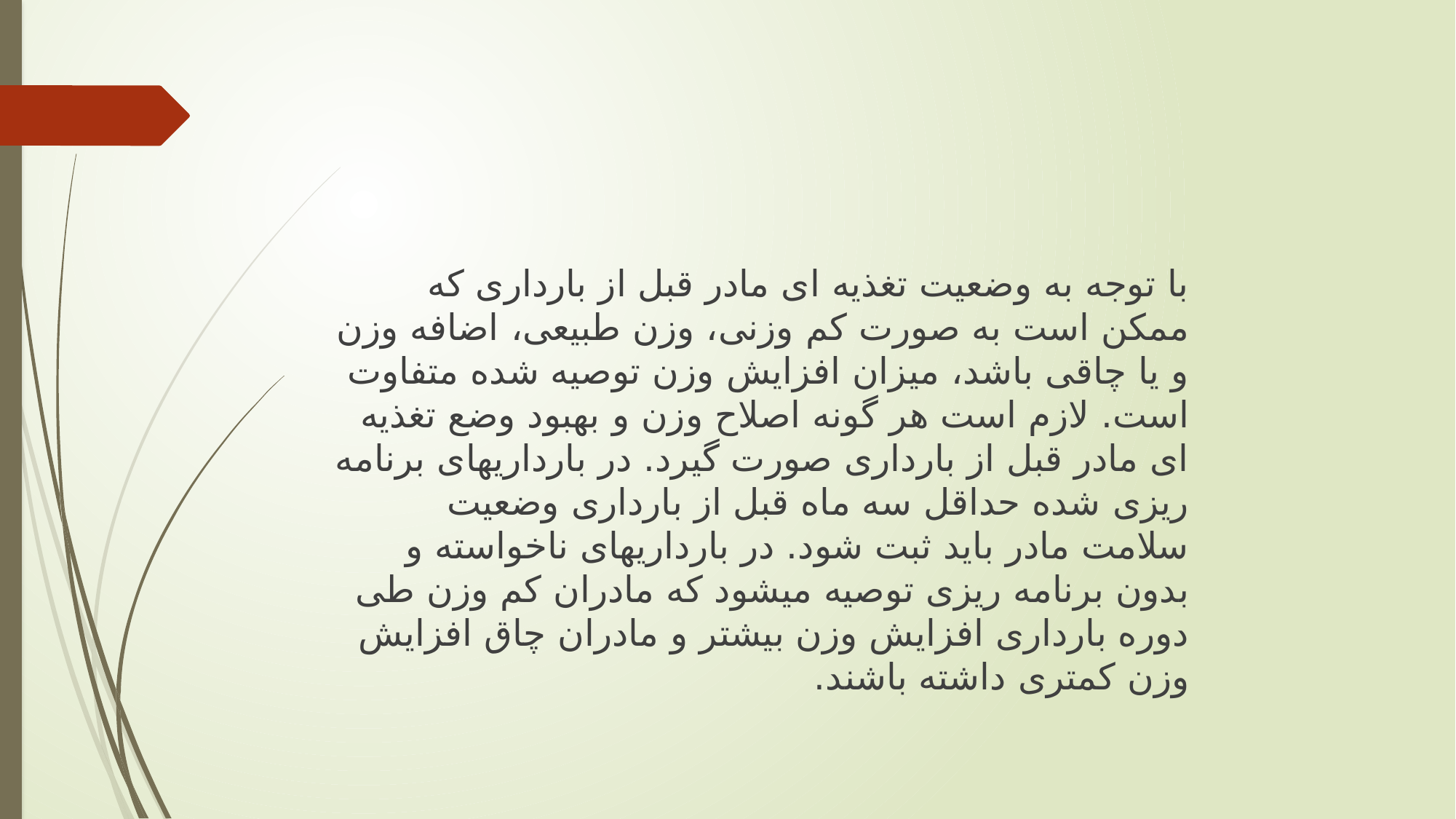

با توجه به وضعیت تغذیه ای مادر قبل از بارداری که ممکن است به صورت کم وزنی، وزن طبیعی، اضافه وزن و یا چاقی باشد، میزان افزایش وزن توصیه شده متفاوت است. لازم است هر گونه اصلاح وزن و بهبود وضع تغذیه ای مادر قبل از بارداری صورت گیرد. در بارداریهای برنامه ریزی شده حداقل سه ماه قبل از بارداری وضعیت سلامت مادر باید ثبت شود. در بارداریهای ناخواسته و بدون برنامه ریزی توصیه میشود که مادران کم وزن طی دوره بارداری افزایش وزن بیشتر و مادران چاق افزایش وزن کمتری داشته باشند.